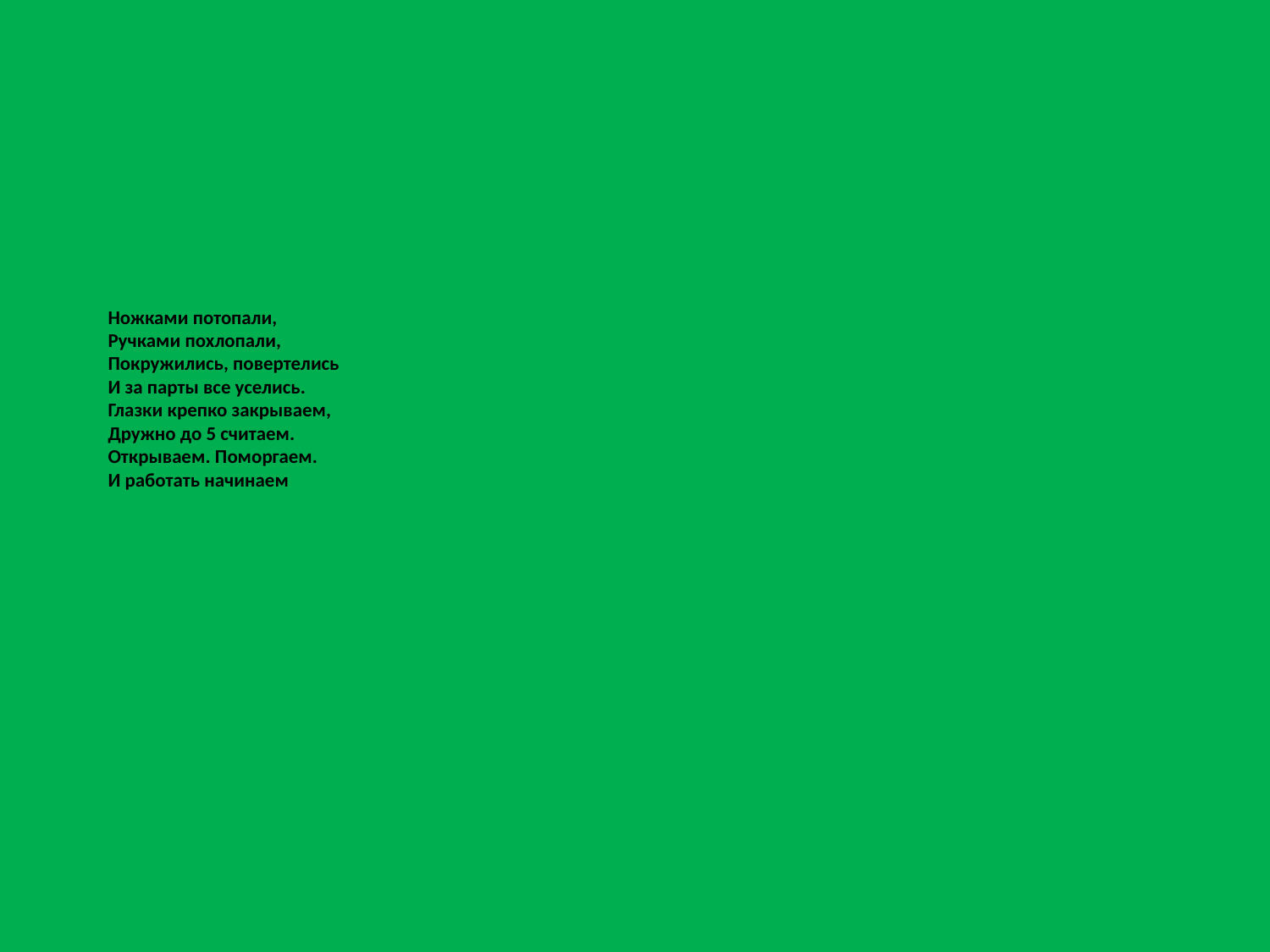

# Ножками потопали, Ручками похлопали, Покружились, повертелись И за парты все уселись. Глазки крепко закрываем, Дружно до 5 считаем. Открываем. Поморгаем. И работать начинаем